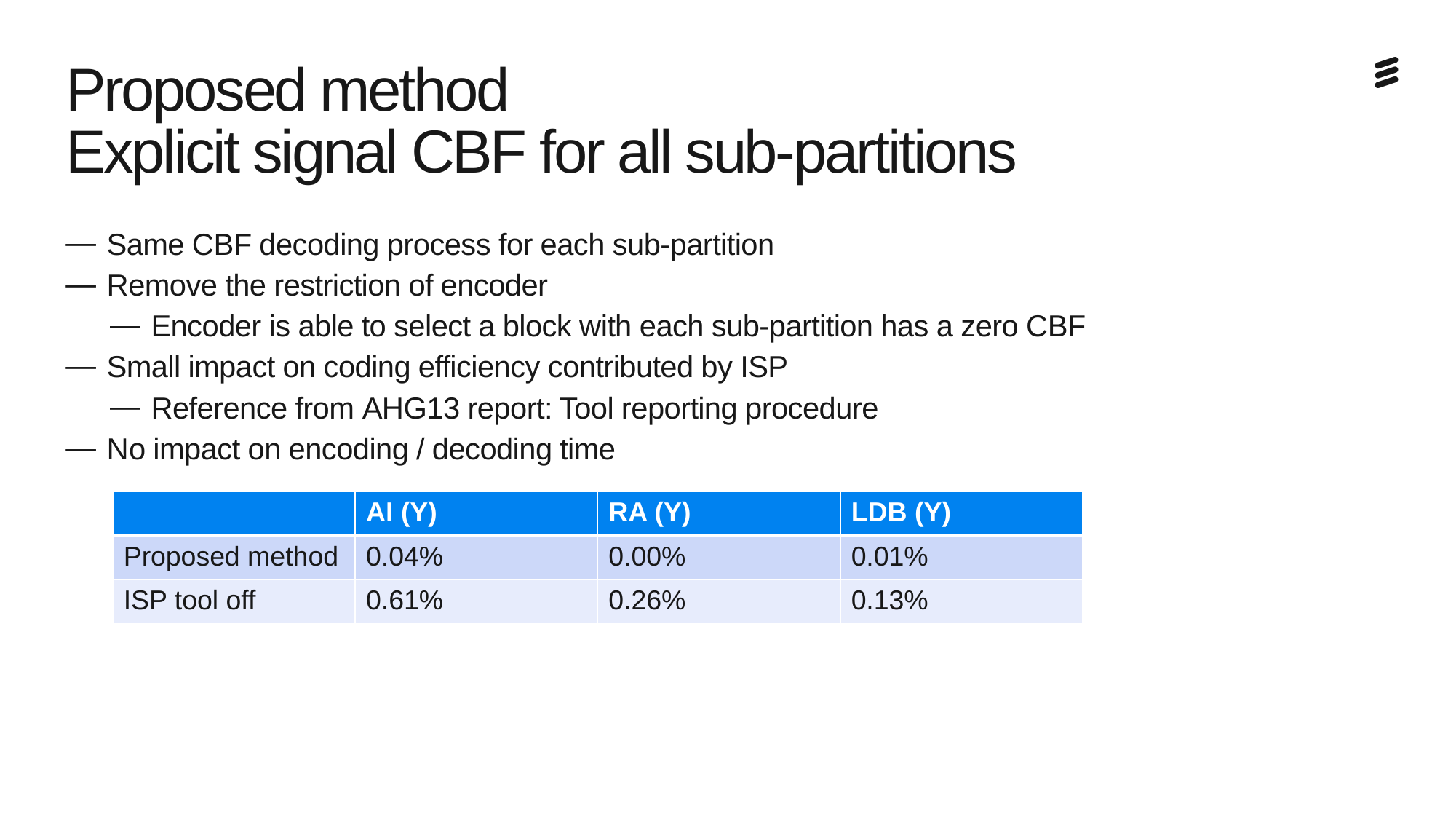

# Proposed method Explicit signal CBF for all sub-partitions
Same CBF decoding process for each sub-partition
Remove the restriction of encoder
Encoder is able to select a block with each sub-partition has a zero CBF
Small impact on coding efficiency contributed by ISP
Reference from AHG13 report: Tool reporting procedure
No impact on encoding / decoding time
|  | AI (Y) | RA (Y) | LDB (Y) |
| --- | --- | --- | --- |
| Proposed method | 0.04% | 0.00% | 0.01% |
| ISP tool off | 0.61% | 0.26% | 0.13% |